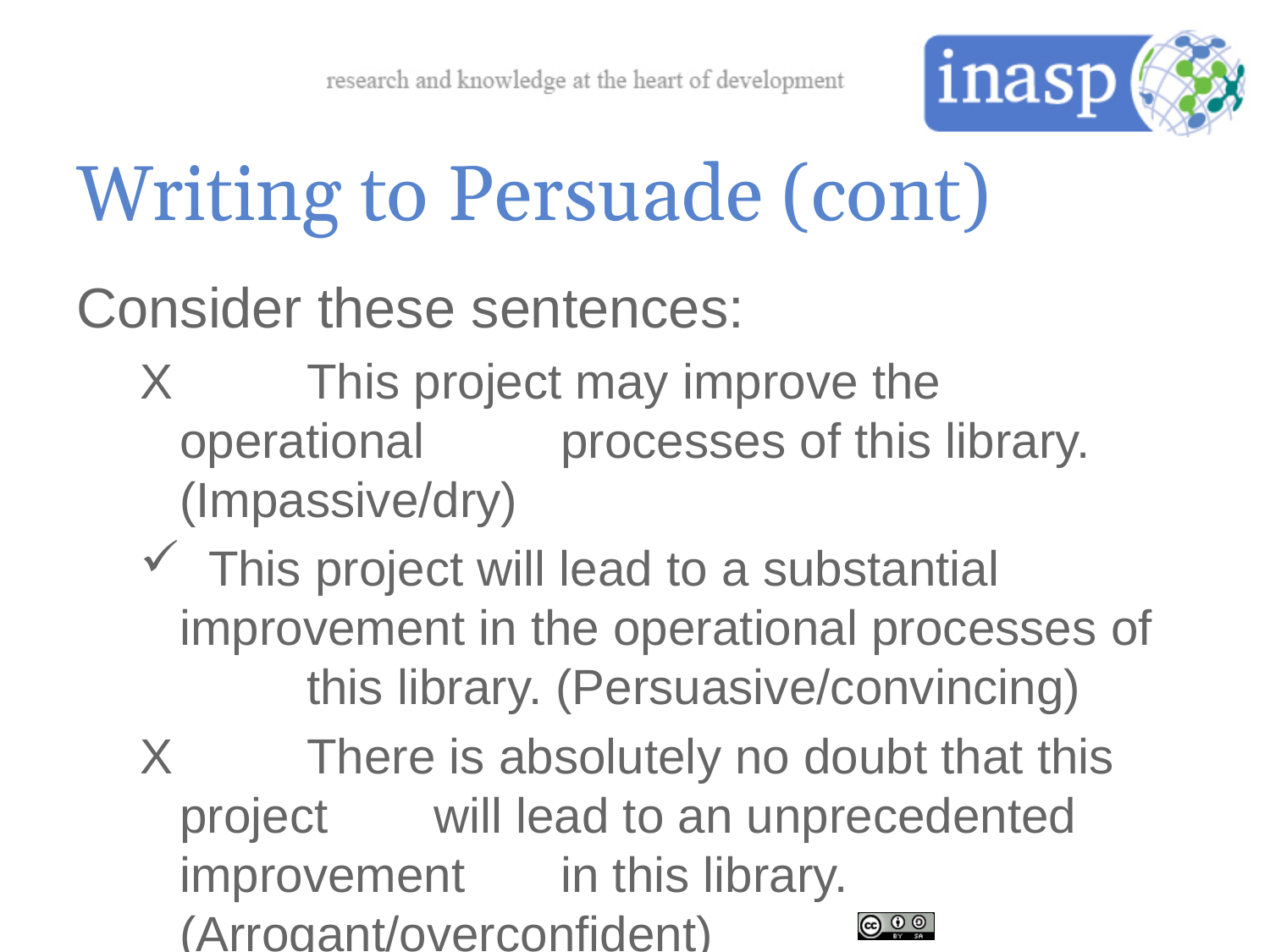

# Writing to Persuade (cont)
Consider these sentences:
X 	This project may improve the operational 	processes of this library. (Impassive/dry)
  This project will lead to a substantial 	improvement in the operational processes of 	this library. (Persuasive/convincing)
X 	There is absolutely no doubt that this project 	will lead to an unprecedented improvement 	in this library. (Arrogant/overconfident)